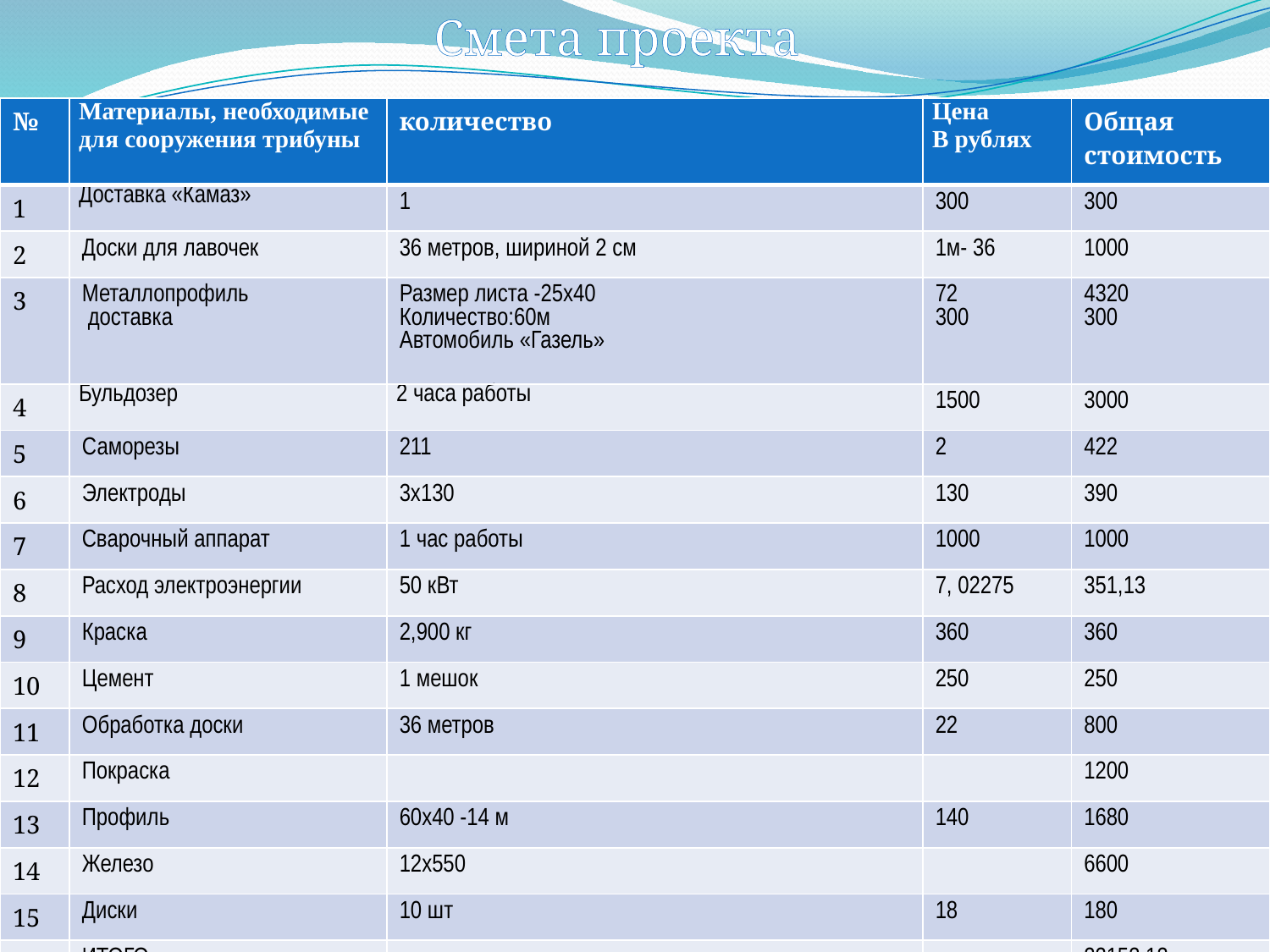

Смета проекта
#
| № | Материалы, необходимые для сооружения трибуны | количество | Цена В рублях | Общая стоимость |
| --- | --- | --- | --- | --- |
| 1 | Доставка «Камаз» | 1 | 300 | 300 |
| 2 | Доски для лавочек | 36 метров, шириной 2 см | 1м- 36 | 1000 |
| 3 | Металлопрофиль  доставка | Размер листа -25х40 Количество:60м Автомобиль «Газель» | 72 300 | 4320 300 |
| 4 | Бульдозер | 2 часа работы | 1500 | 3000 |
| 5 | Саморезы | 211 | 2 | 422 |
| 6 | Электроды | 3х130 | 130 | 390 |
| 7 | Сварочный аппарат | 1 час работы | 1000 | 1000 |
| 8 | Расход электроэнергии | 50 кВт | 7, 02275 | 351,13 |
| 9 | Краска | 2,900 кг | 360 | 360 |
| 10 | Цемент | 1 мешок | 250 | 250 |
| 11 | Обработка доски | 36 метров | 22 | 800 |
| 12 | Покраска |  |  | 1200 |
| 13 | Профиль | 60х40 -14 м | 140 | 1680 |
| 14 | Железо | 12х550 |  | 6600 |
| 15 | Диски | 10 шт | 18 | 180 |
|  | ИТОГО |  |  | 22153,13 |